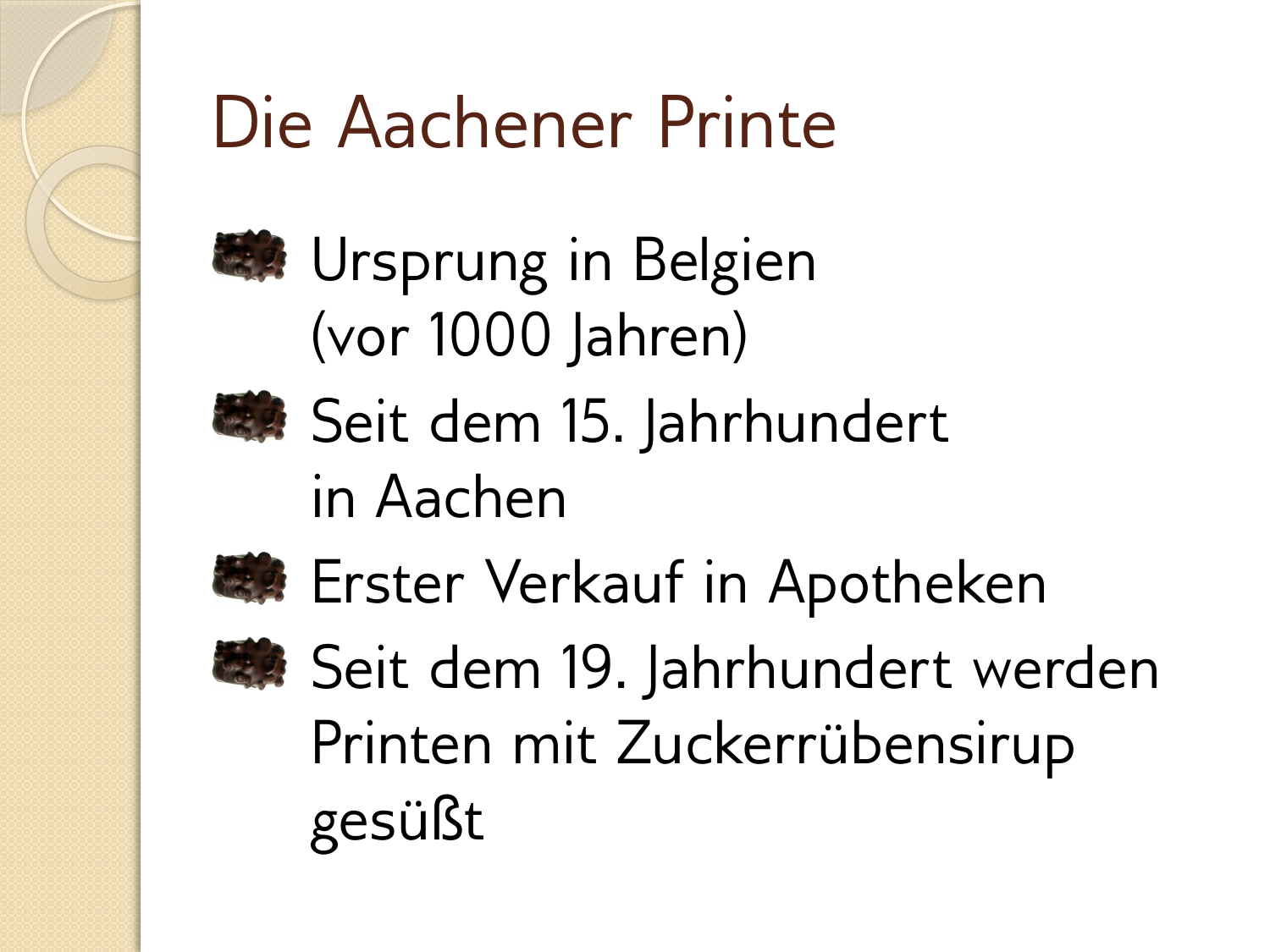

# Die Aachener Printe
Ursprung in Belgien
(vor 1000 Jahren)
Seit dem 15. Jahrhundert
in Aachen
Erster Verkauf in Apotheken
Seit dem 19. Jahrhundert werden Printen mit Zuckerrübensirup gesüßt